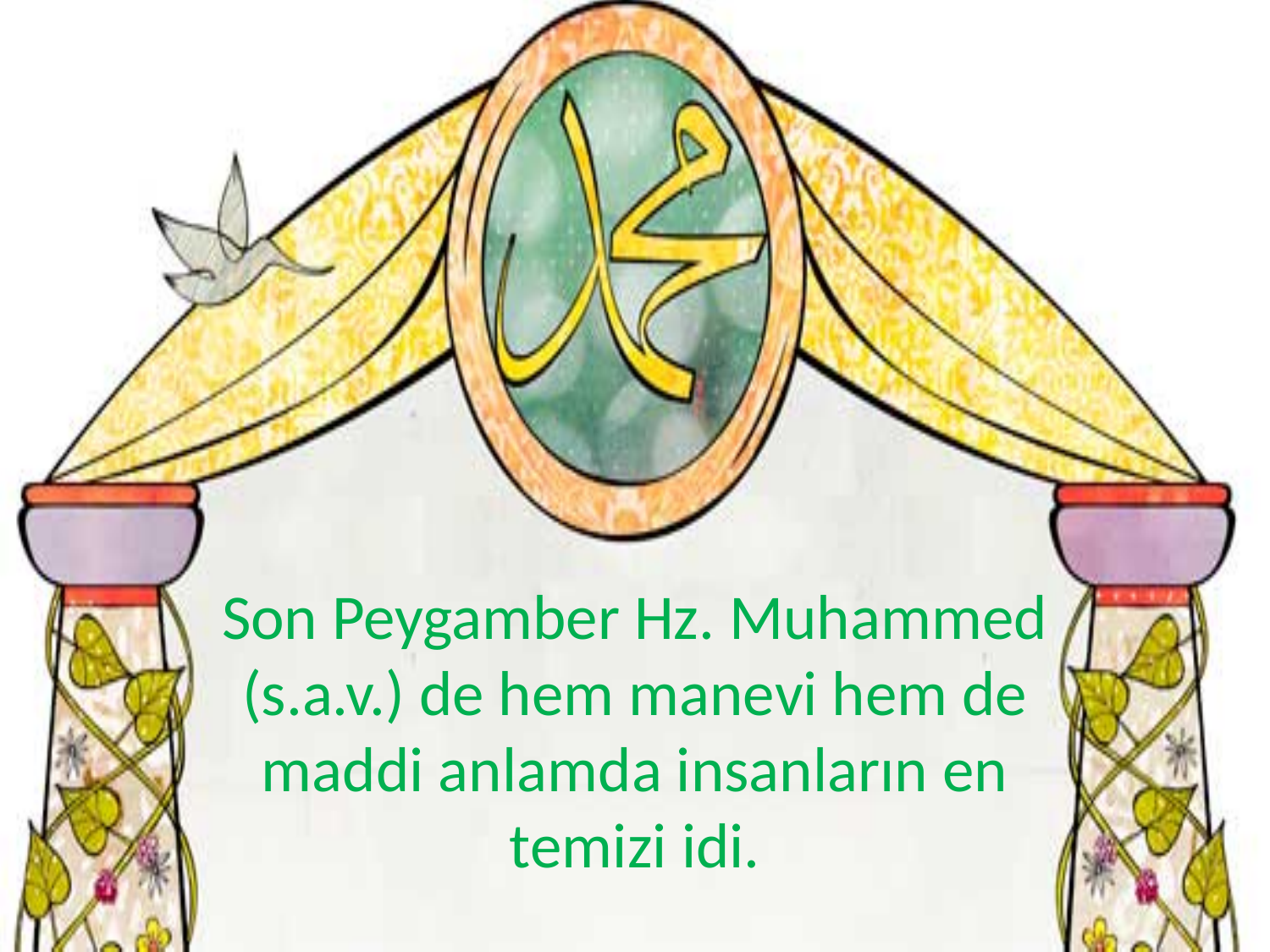

Son Peygamber Hz. Muhammed
(s.a.v.) de hem manevi hem de
 maddi anlamda insanların en
temizi idi.